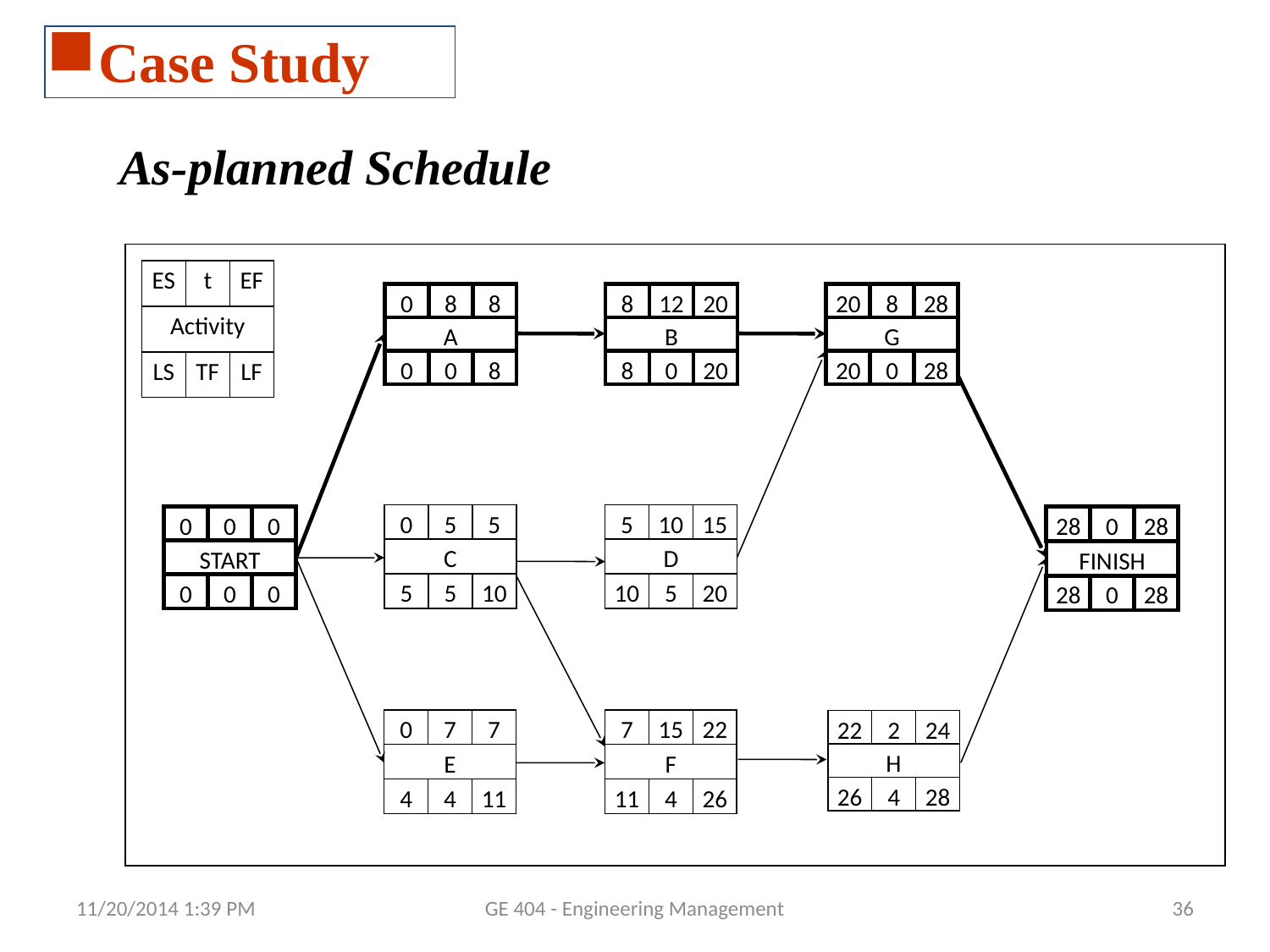

Case Study
As-planned Schedule

ES
t
EF
Activity
LS
TF
LF
0
8
8
A
0
0
8
8
12
20
B
8
0
20
20
8
28
G
20
0
28

0
5
5
C
5
5
10
5
10
15
D
10
5
20
0
0
0
START
0
0
0
28
0
28
FINISH
28
0
28

0
7
7
E
4
4
11
7
15
22
F
11
4
26
22
2
24
H
26
4
28

11/20/2014 1:39 PM
GE 404 - Engineering Management
36